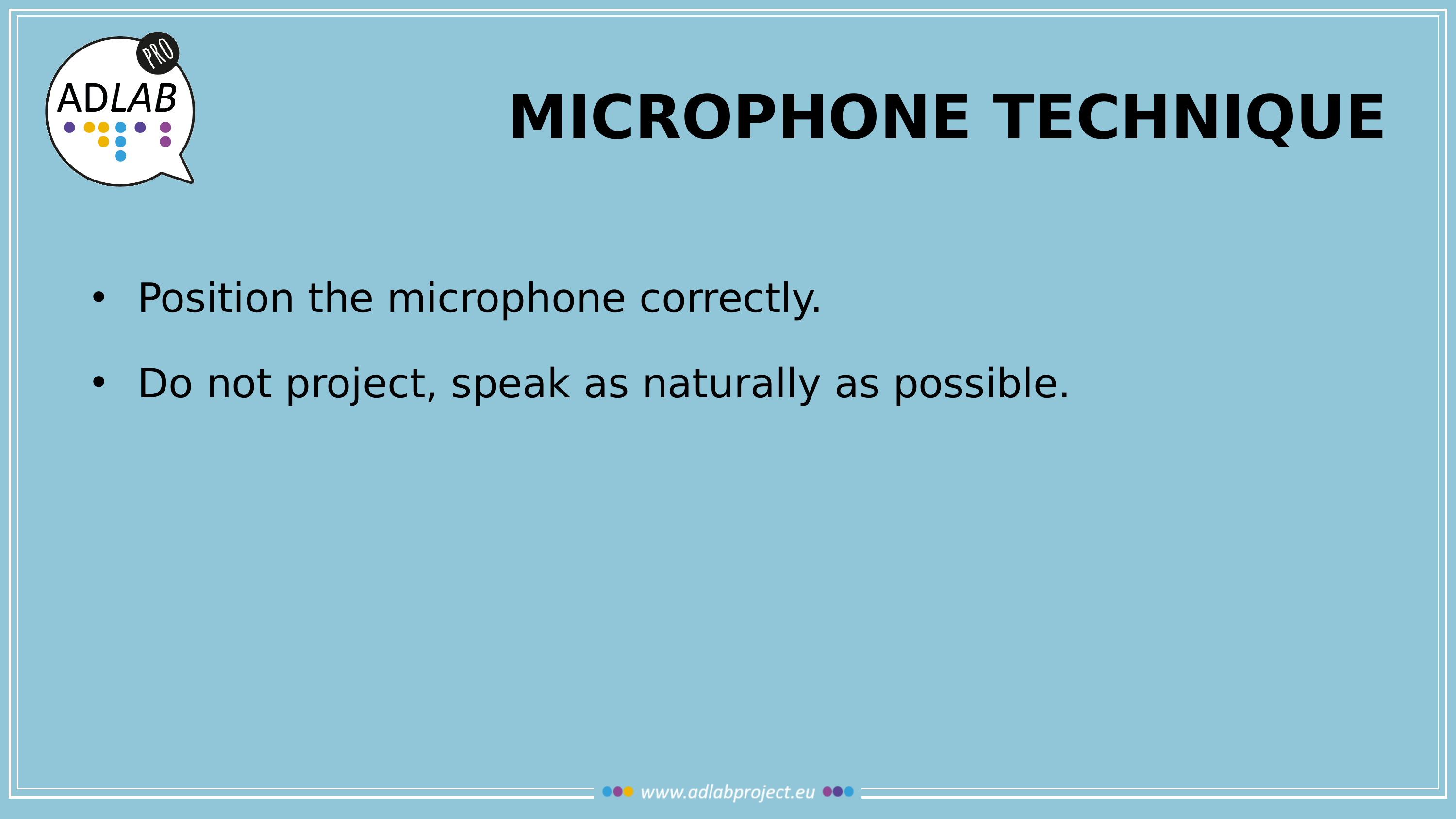

# MICROPHONE TECHNIQUE
Position the microphone correctly.
Do not project, speak as naturally as possible.